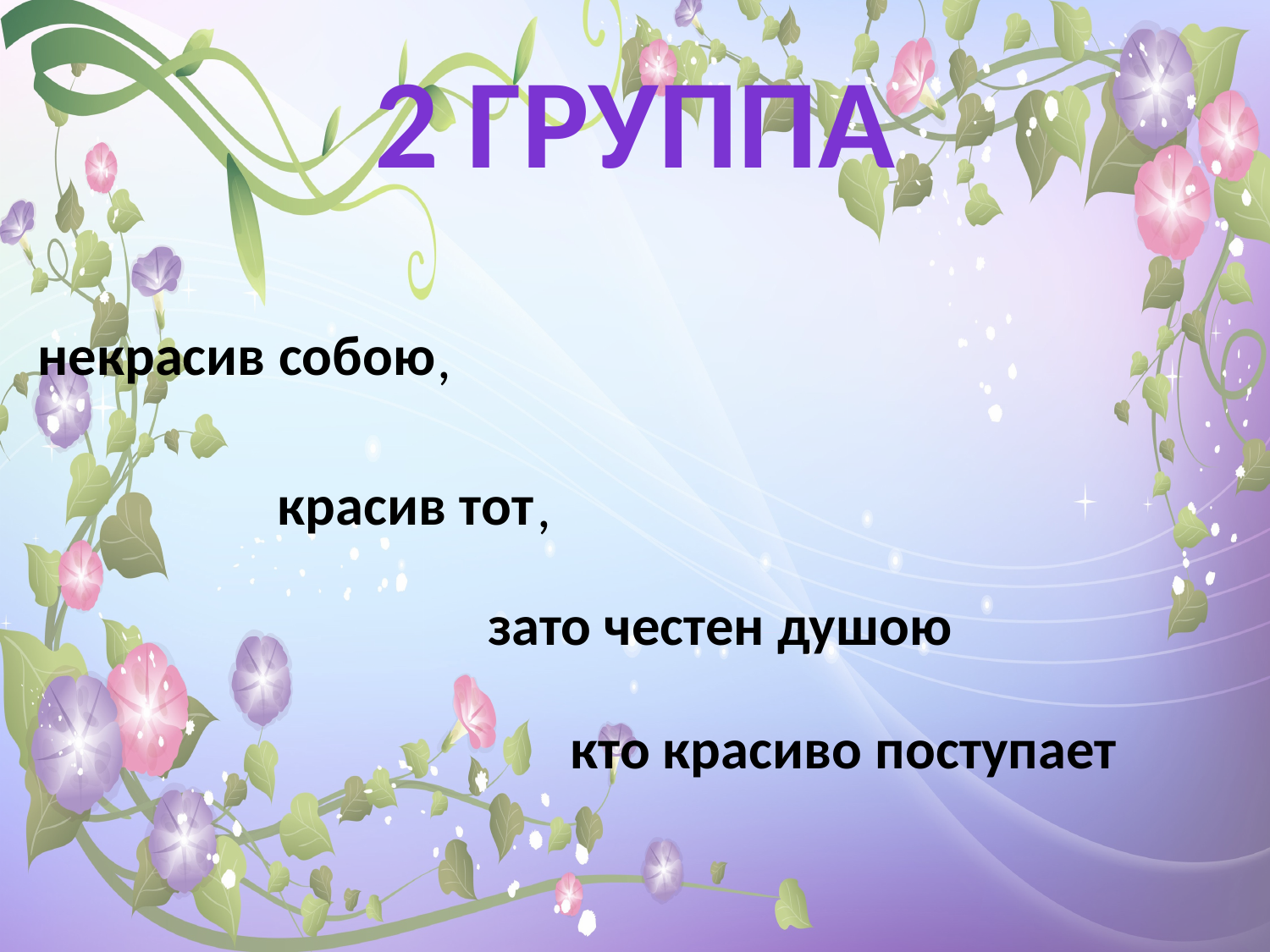

# 2 группа
некрасив собою
,
красив тот
,
зато честен душою
кто красиво поступает